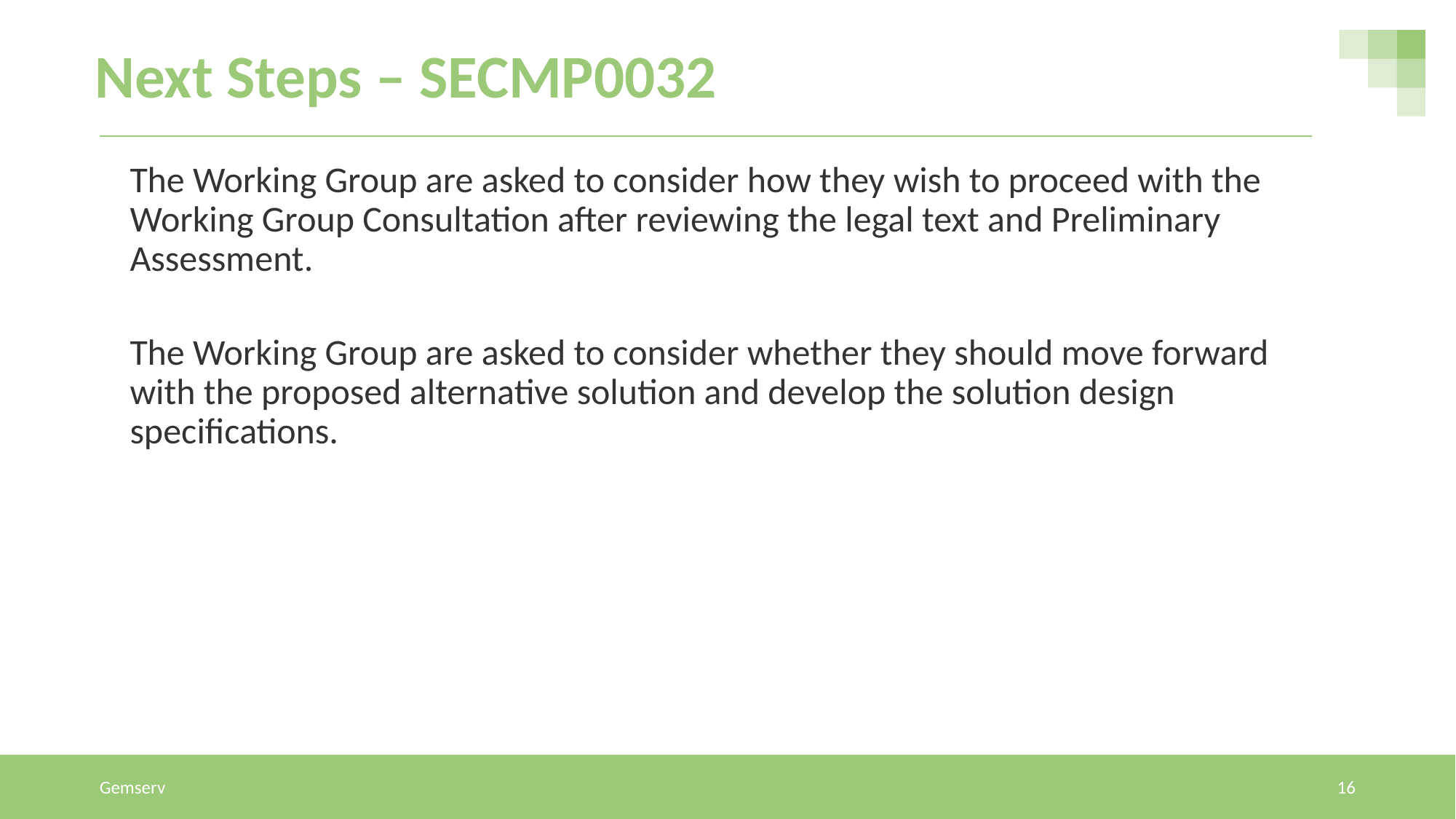

# Next Steps – SECMP0032
The Working Group are asked to consider how they wish to proceed with the Working Group Consultation after reviewing the legal text and Preliminary Assessment.

The Working Group are asked to consider whether they should move forward with the proposed alternative solution and develop the solution design specifications.

Gemserv
16